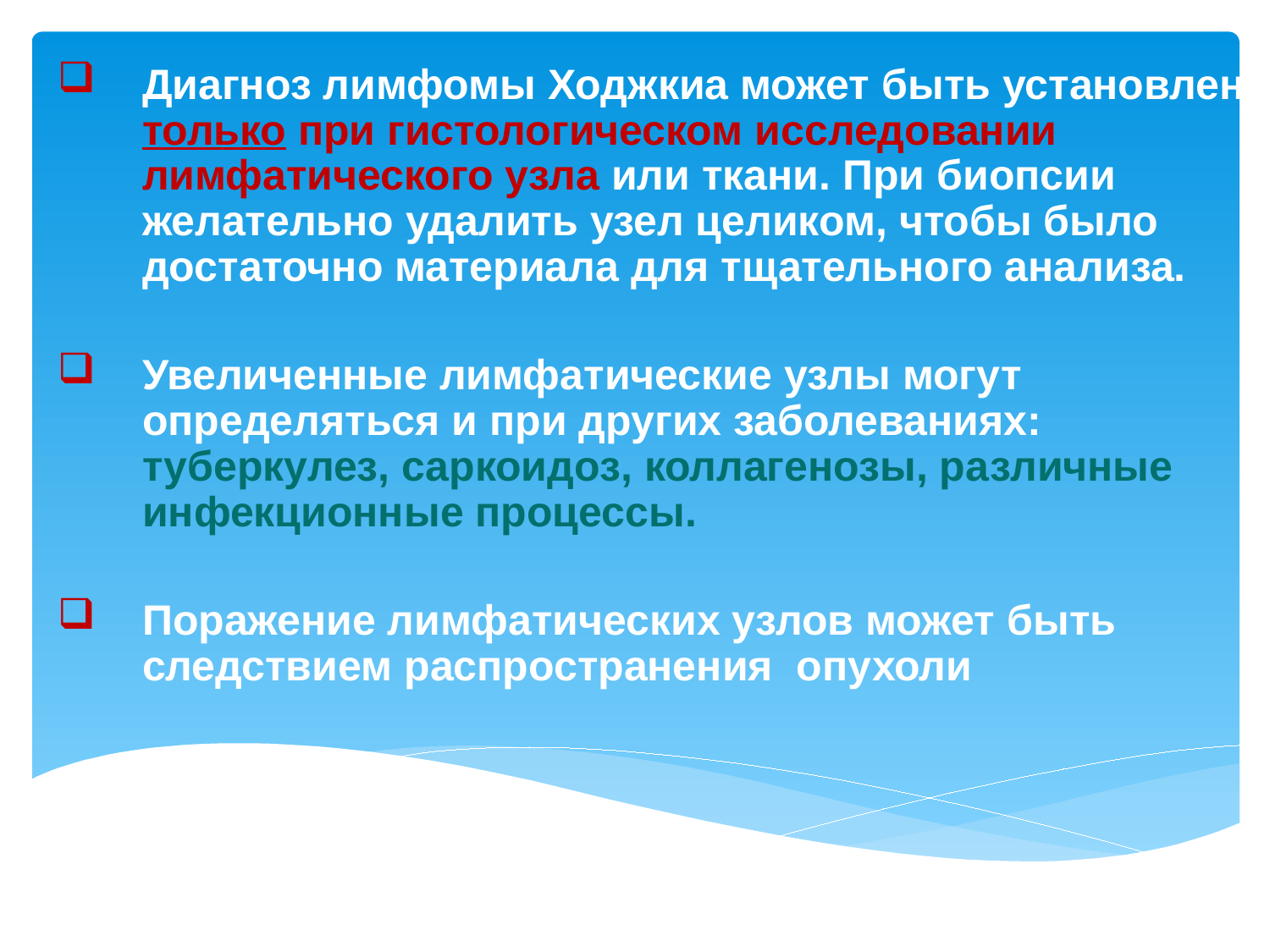

Диагноз лимфомы Ходжкиа может быть установлен только при гистологическом исследовании лимфатического узла или ткани. При биопсии желательно удалить узел целиком, чтобы было достаточно материала для тщательного анализа.

Увеличенные лимфатические узлы могут определяться и при других заболеваниях: туберкулез, саркоидоз, коллагенозы, различные инфекционные процессы.

Поражение лимфатических узлов может быть следствием распространения  опухоли